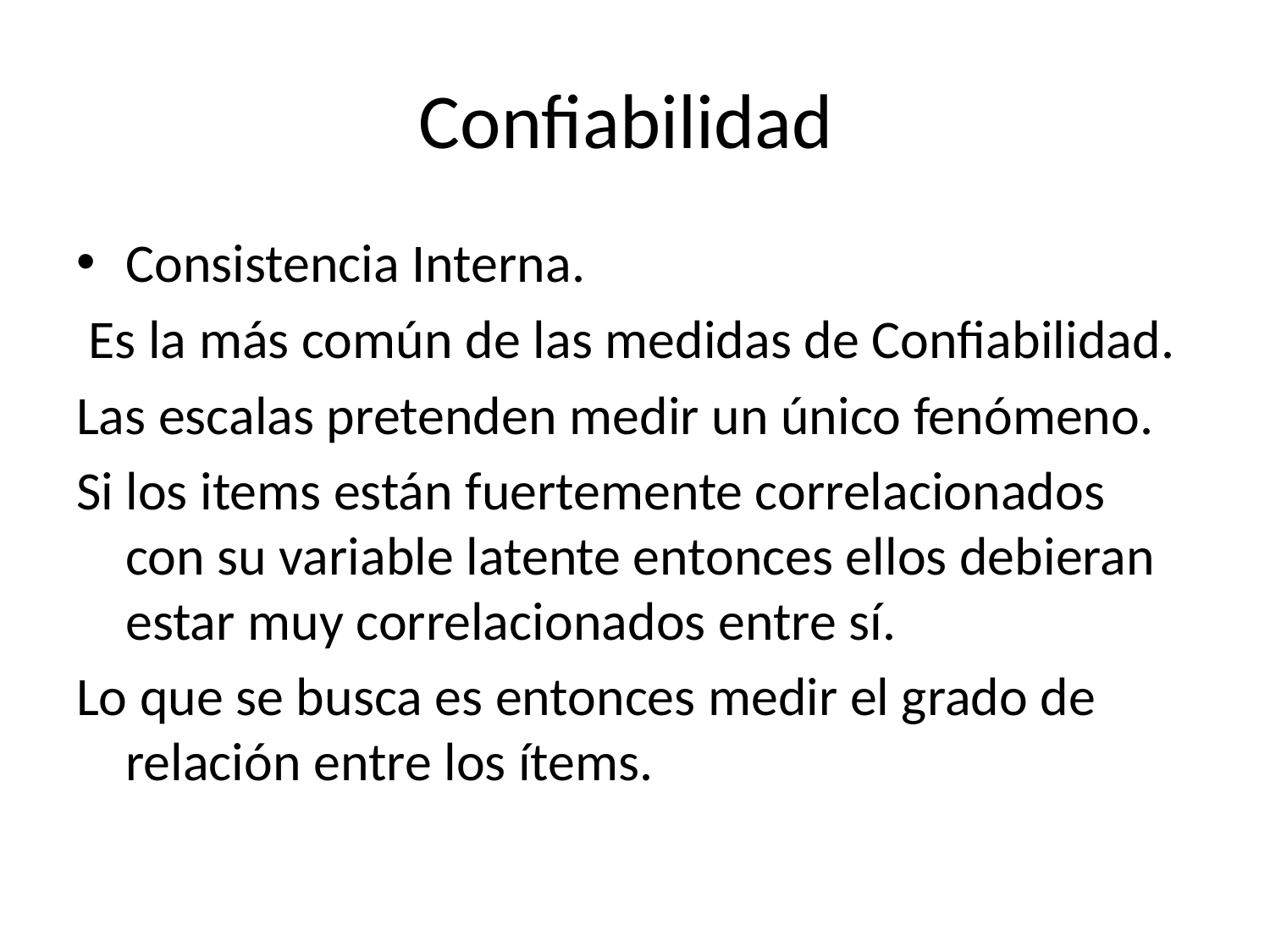

# Confiabilidad
Consistencia Interna.
 Es la más común de las medidas de Confiabilidad.
Las escalas pretenden medir un único fenómeno.
Si los items están fuertemente correlacionados con su variable latente entonces ellos debieran estar muy correlacionados entre sí.
Lo que se busca es entonces medir el grado de relación entre los ítems.